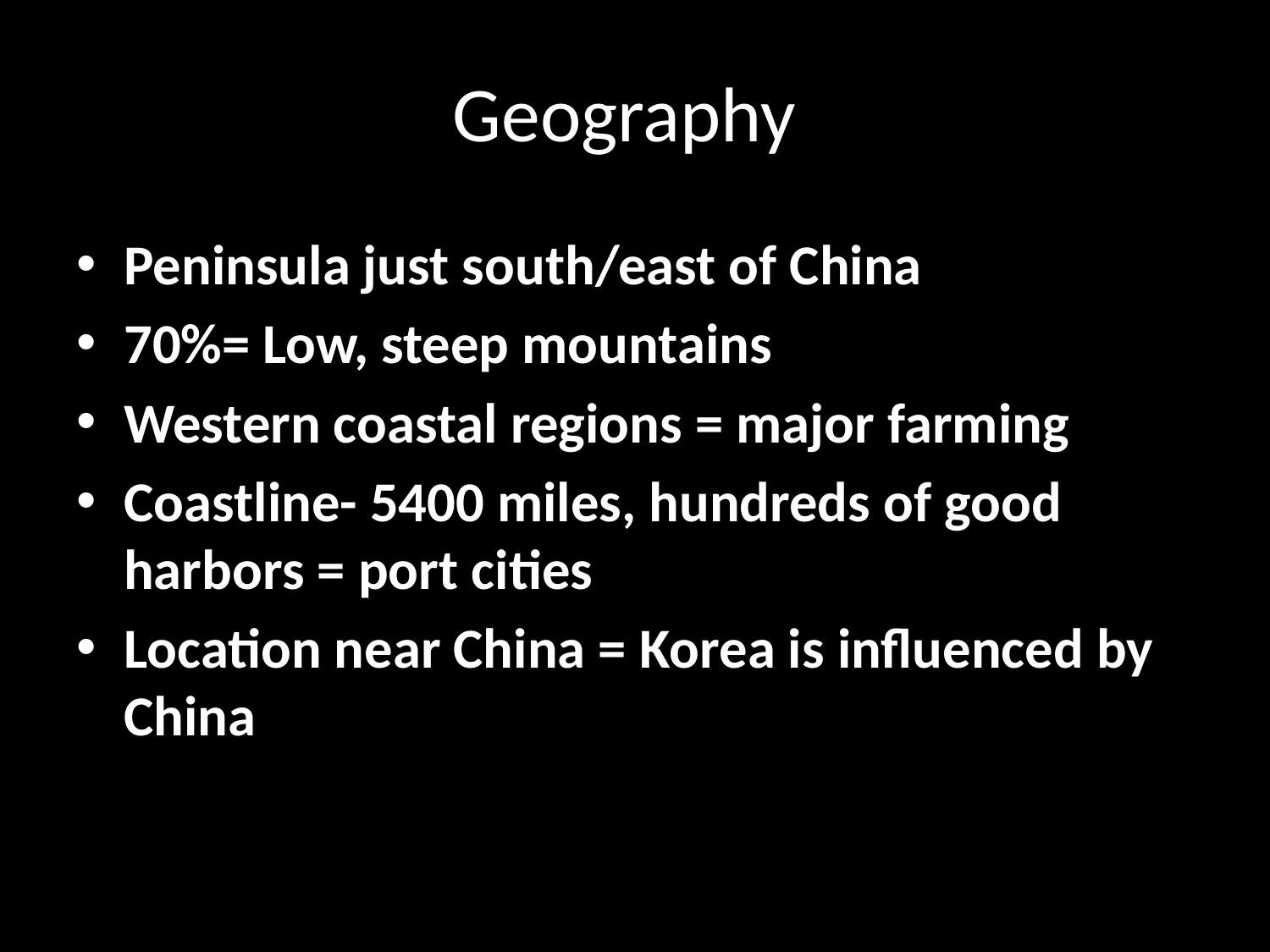

# Geography
Peninsula just south/east of China
70%= Low, steep mountains
Western coastal regions = major farming
Coastline- 5400 miles, hundreds of good harbors = port cities
Location near China = Korea is influenced by China